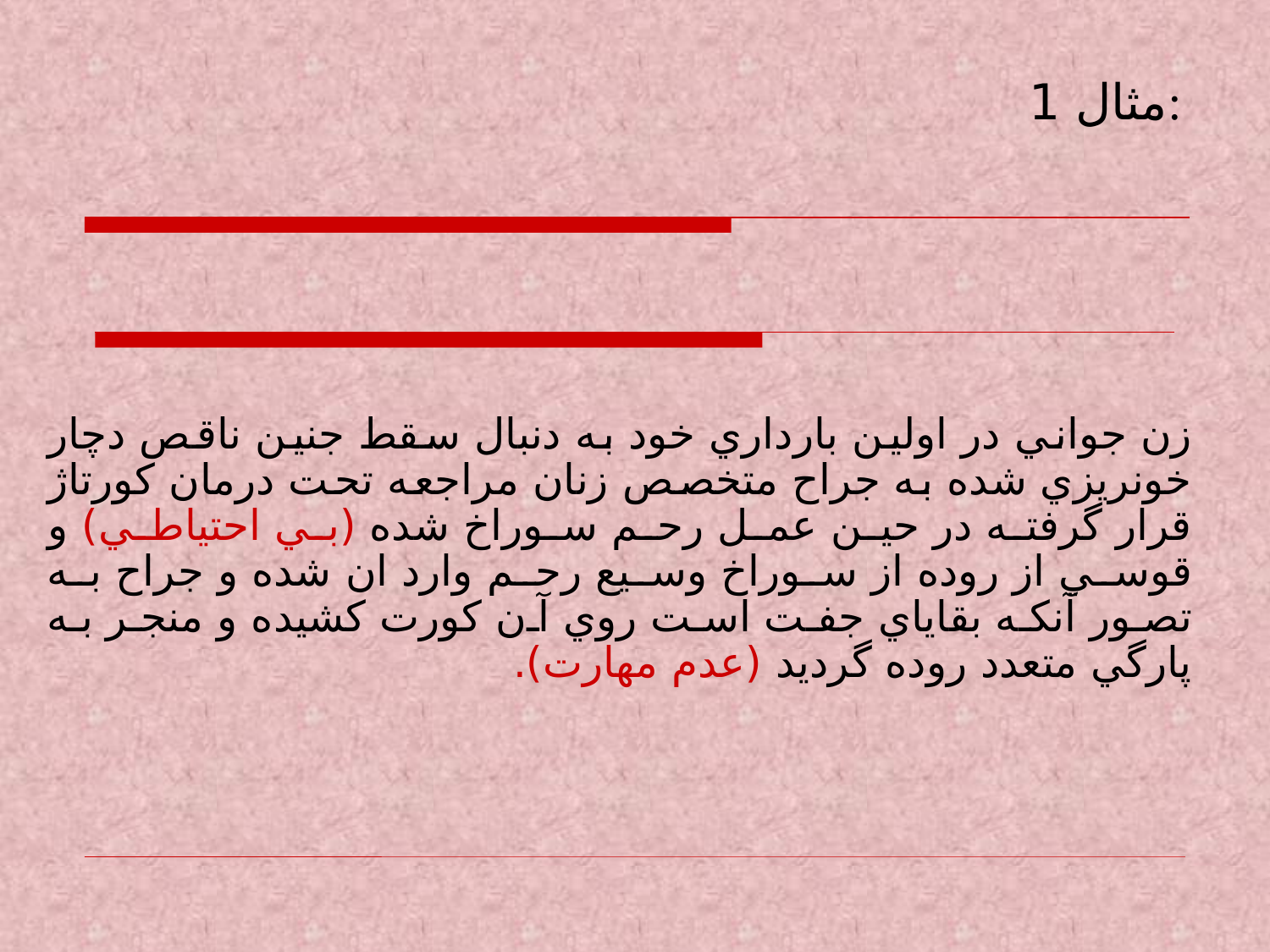

# مثال 1:
زن جواني در اولين بارداري خود به دنبال سقط جنين ناقص دچار خونريزي شده به جراح متخصص زنان مراجعه تحت درمان كورتاژ قرار گرفته در حين عمل رحم سوراخ شده (بي احتياطي) و قوسي از روده از سوراخ وسيع رحم وارد ان شده و جراح به تصور آنكه بقاياي جفت است روي آن كورت كشيده و منجر به پارگي متعدد روده گرديد (عدم مهارت).